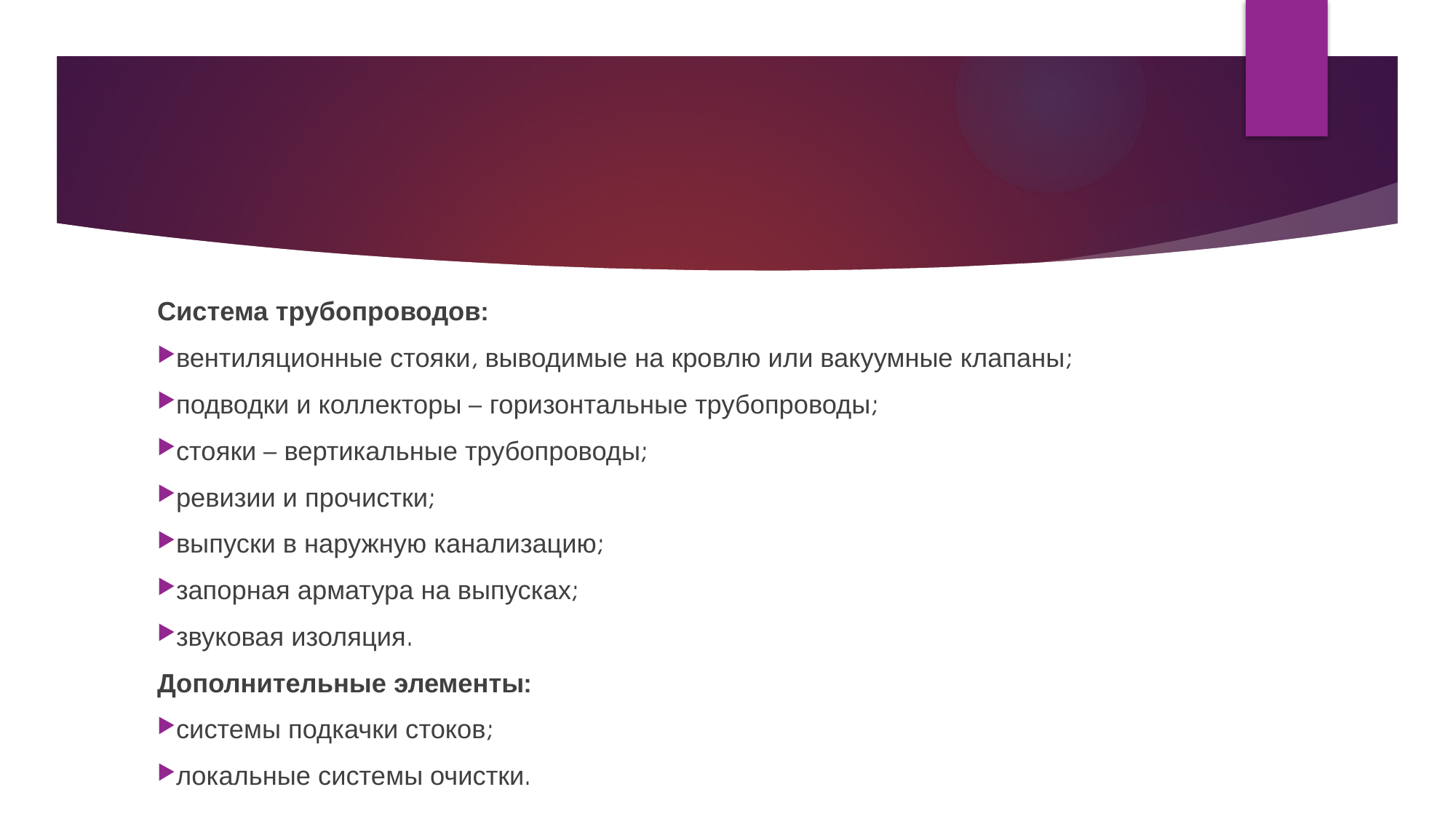

#
Система трубопроводов:
вентиляционные стояки, выводимые на кровлю или вакуумные клапаны;
подводки и коллекторы – горизонтальные трубопроводы;
стояки – вертикальные трубопроводы;
ревизии и прочистки;
выпуски в наружную канализацию;
запорная арматура на выпусках;
звуковая изоляция.
Дополнительные элементы:
системы подкачки стоков;
локальные системы очистки.